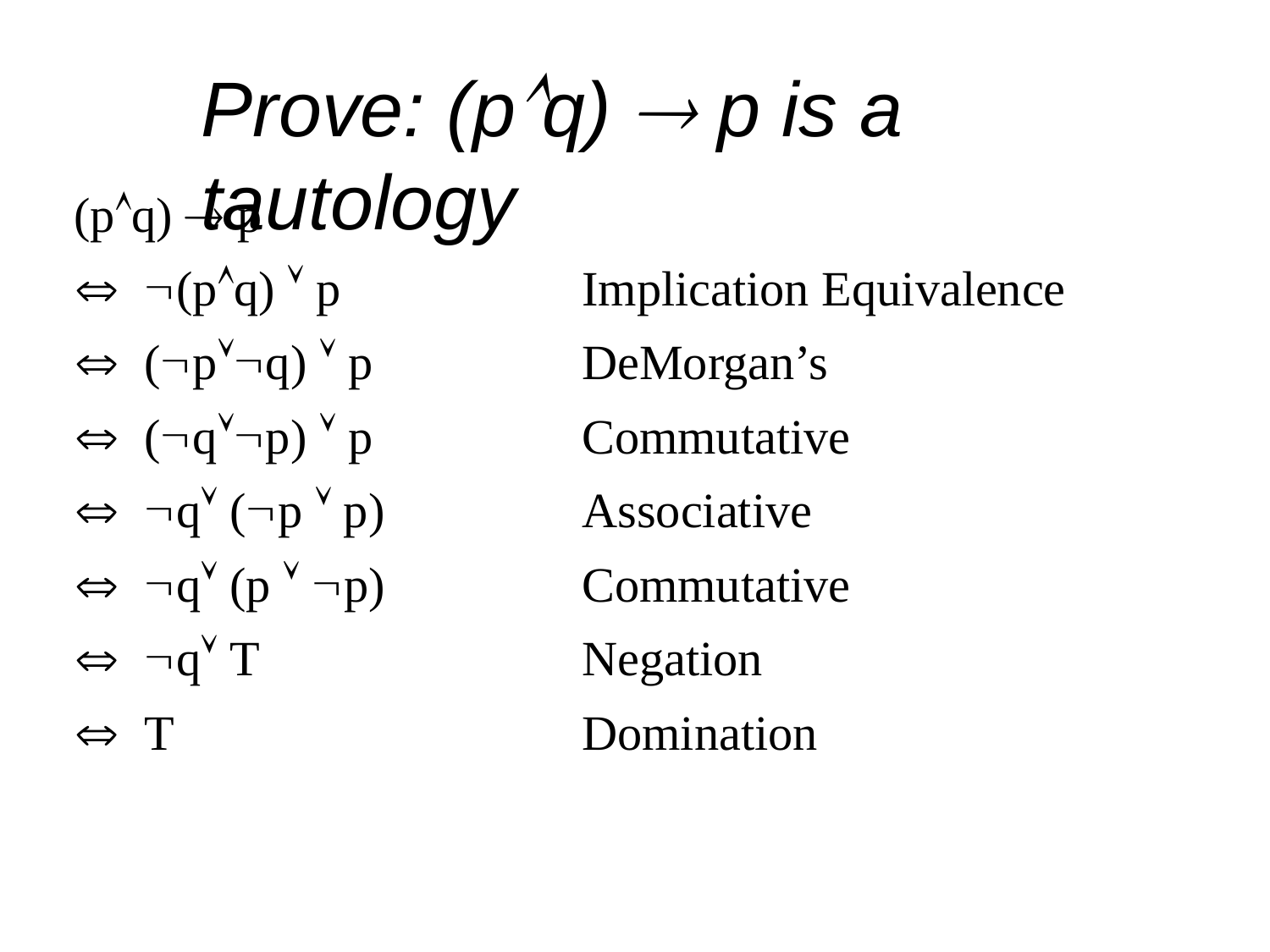

# Prove: (p∧q) → p is a tautology
(p∧q) → p
⇔  ¬(p∧q) ∨ p 		Implication Equivalence
⇔  (¬p∨¬q) ∨ p		DeMorgan’s
⇔  (¬q∨¬p) ∨ p		Commutative
⇔  ¬q∨ (¬p ∨ p)		Associative
⇔  ¬q∨ (p ∨ ¬p)		Commutative
⇔  ¬q∨ T			Negation
⇔  T				Domination